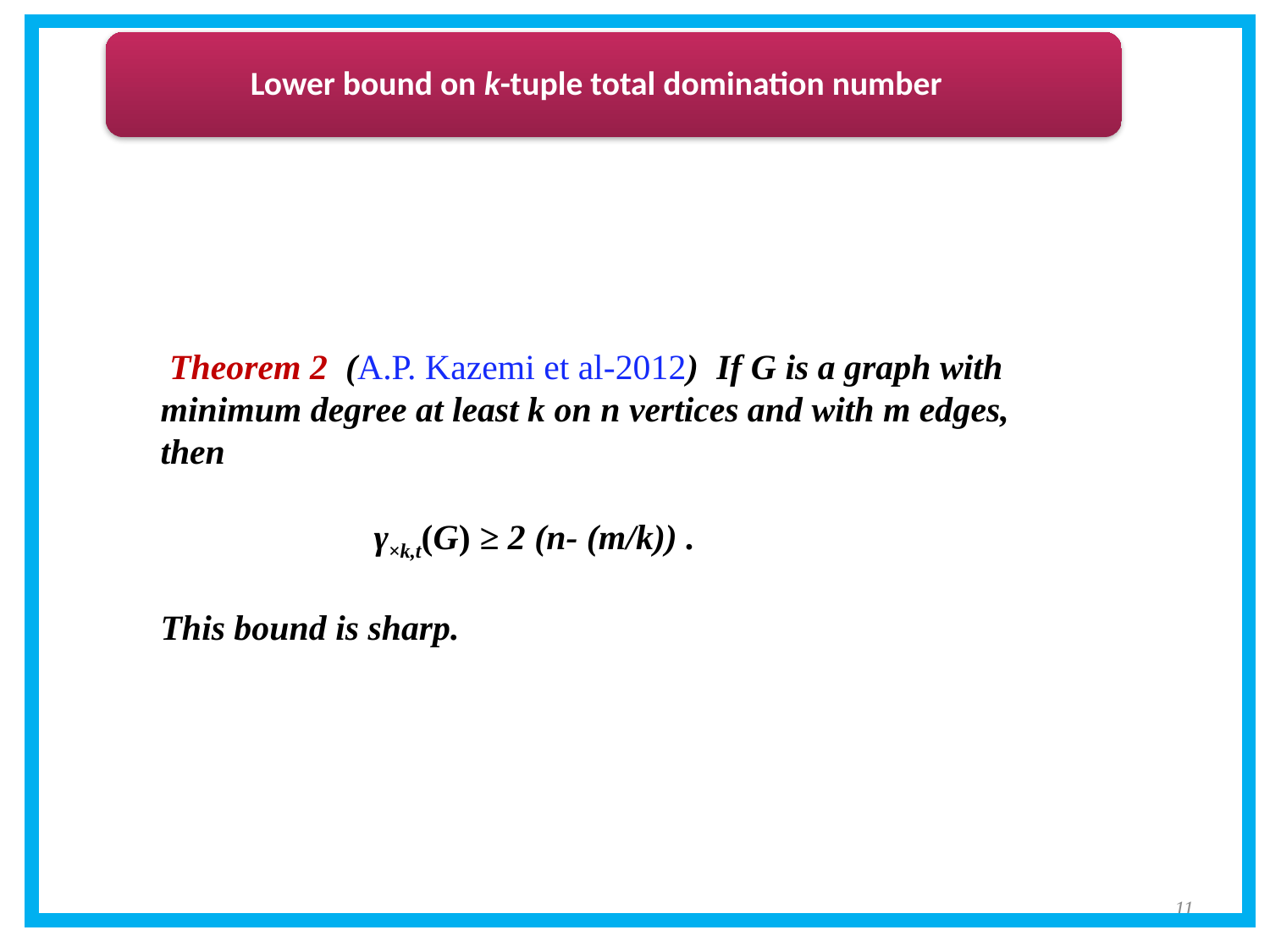

Lower bound on k-tuple total domination number
 Theorem 2  (A.P. Kazemi et al-2012)  If G is a graph with minimum degree at least k on n vertices and with m edges, then

                        γ×k,t(G) ≥ 2 (n- (m/k)) .

This bound is sharp.

11